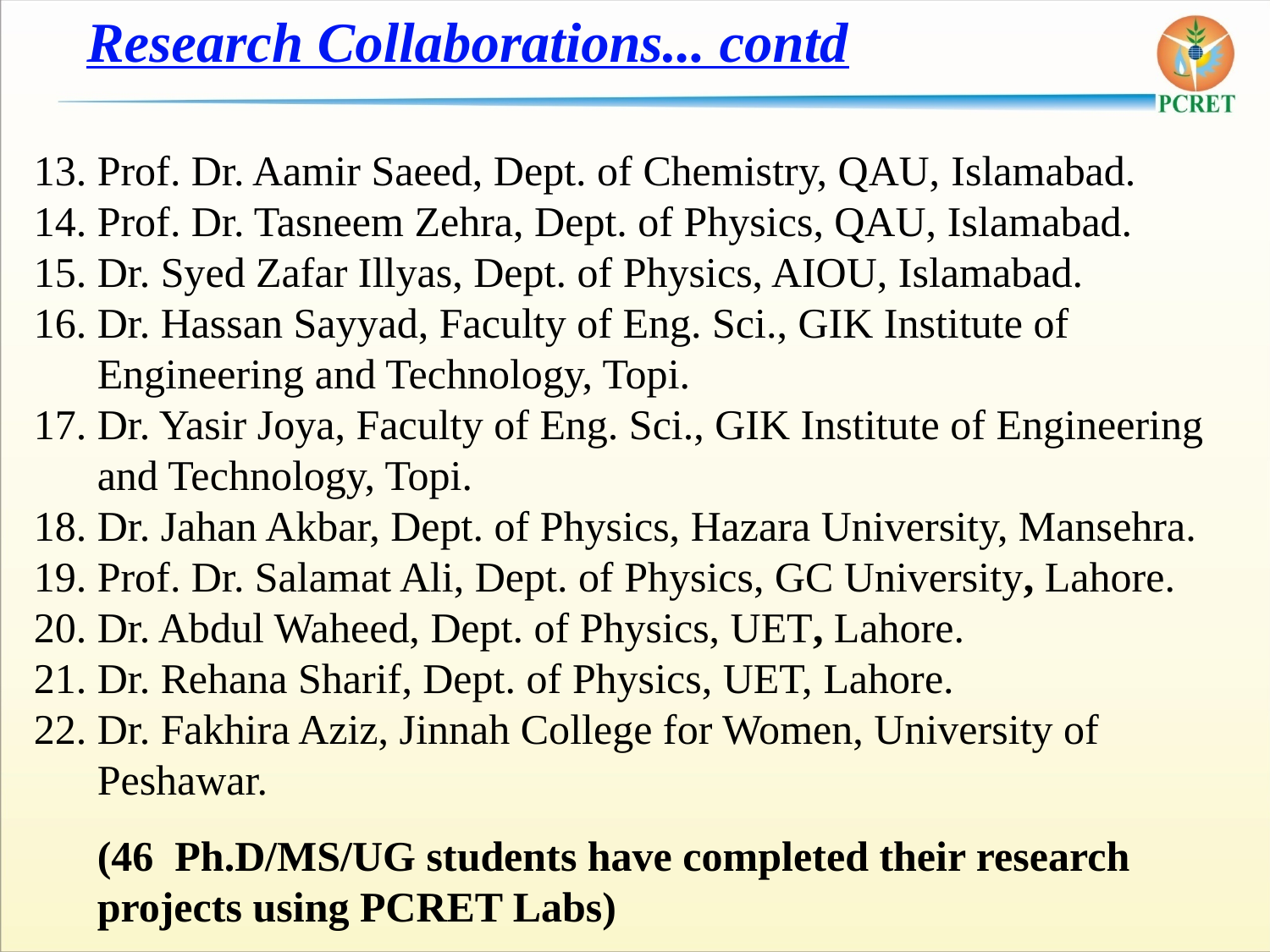

Research Collaborations... contd

Prof. Dr. Aamir Saeed, Dept. of Chemistry, QAU, Islamabad.
Prof. Dr. Tasneem Zehra, Dept. of Physics, QAU, Islamabad.
Dr. Syed Zafar Illyas, Dept. of Physics, AIOU, Islamabad.
Dr. Hassan Sayyad, Faculty of Eng. Sci., GIK Institute of Engineering and Technology, Topi.
Dr. Yasir Joya, Faculty of Eng. Sci., GIK Institute of Engineering and Technology, Topi.
Dr. Jahan Akbar, Dept. of Physics, Hazara University, Mansehra.
Prof. Dr. Salamat Ali, Dept. of Physics, GC University, Lahore.
Dr. Abdul Waheed, Dept. of Physics, UET, Lahore.
Dr. Rehana Sharif, Dept. of Physics, UET, Lahore.
Dr. Fakhira Aziz, Jinnah College for Women, University of Peshawar.

	(46  Ph.D/MS/UG students have completed their research projects using PCRET Labs)